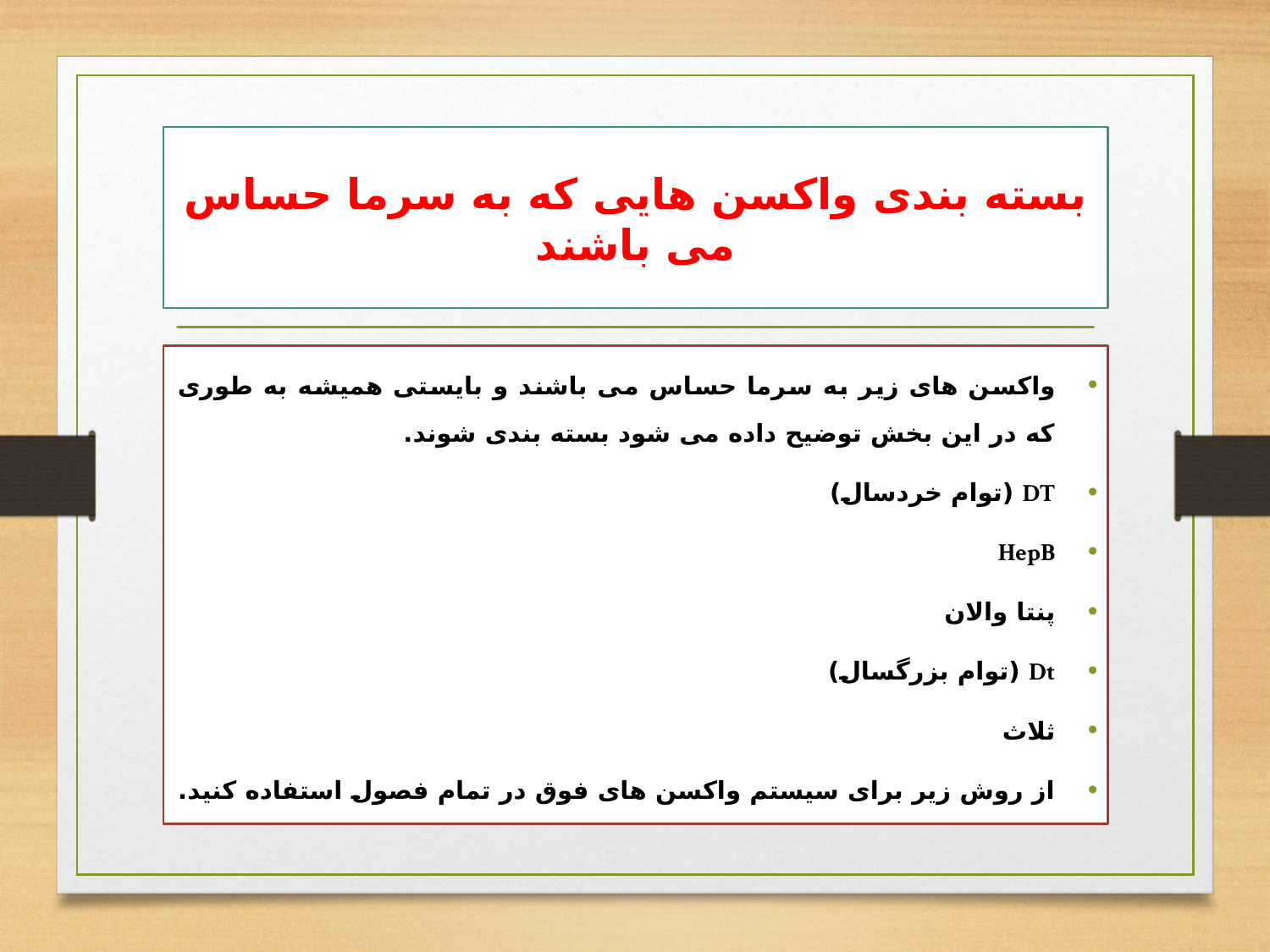

# بسته بندی واکسن هایی که به سرما حساس می باشند
واکسن های زیر به سرما حساس می باشند و بایستی همیشه به طوری که در این بخش توضیح داده می شود بسته بندی شوند.
DT (توام خردسال)
HepB
پنتا والان
Dt (توام بزرگسال)
ثلاث
از روش زیر برای سیستم واکسن های فوق در تمام فصول استفاده کنید.